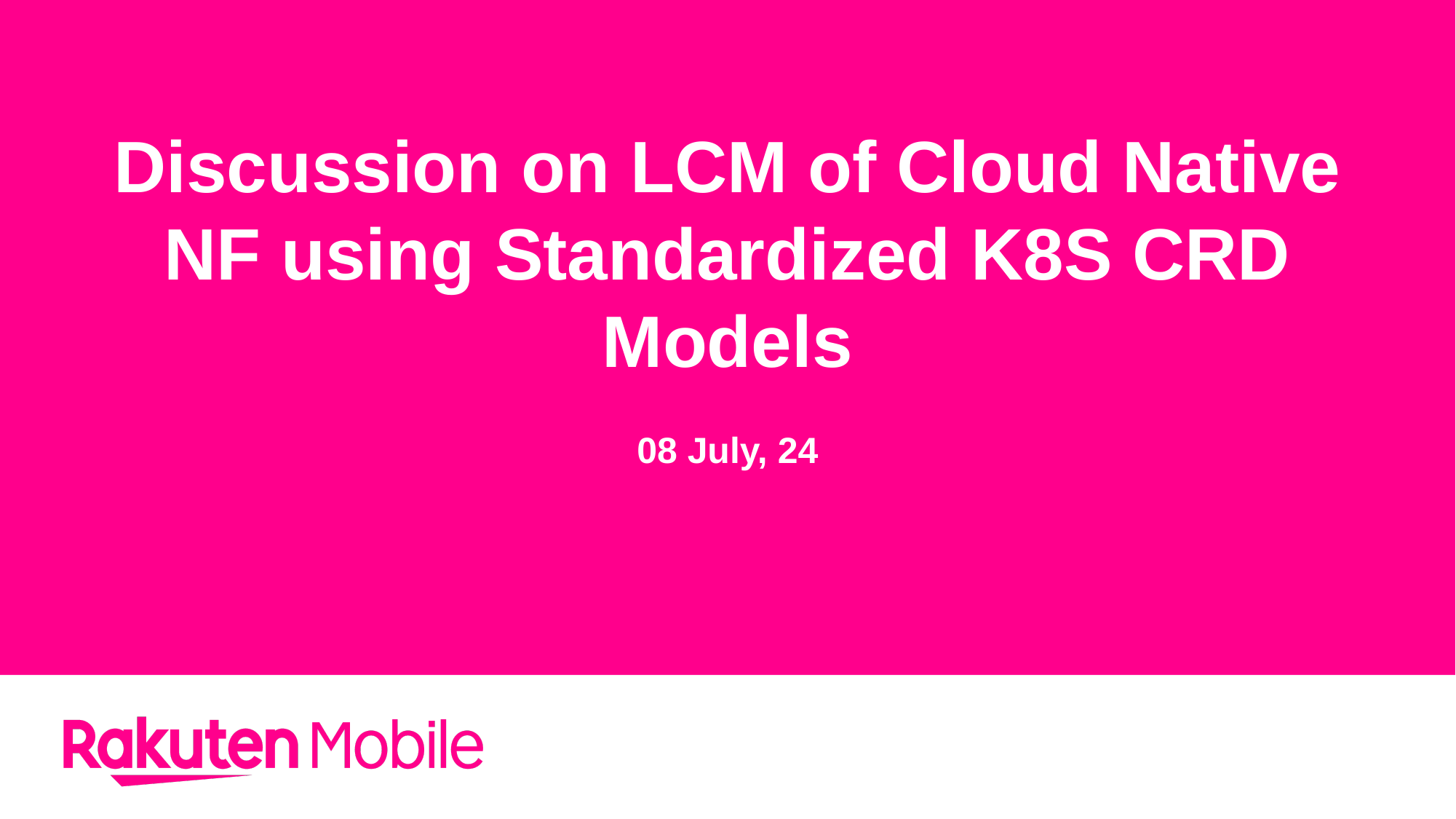

# Discussion on LCM of Cloud Native NF using Standardized K8S CRD Models
08 July, 24